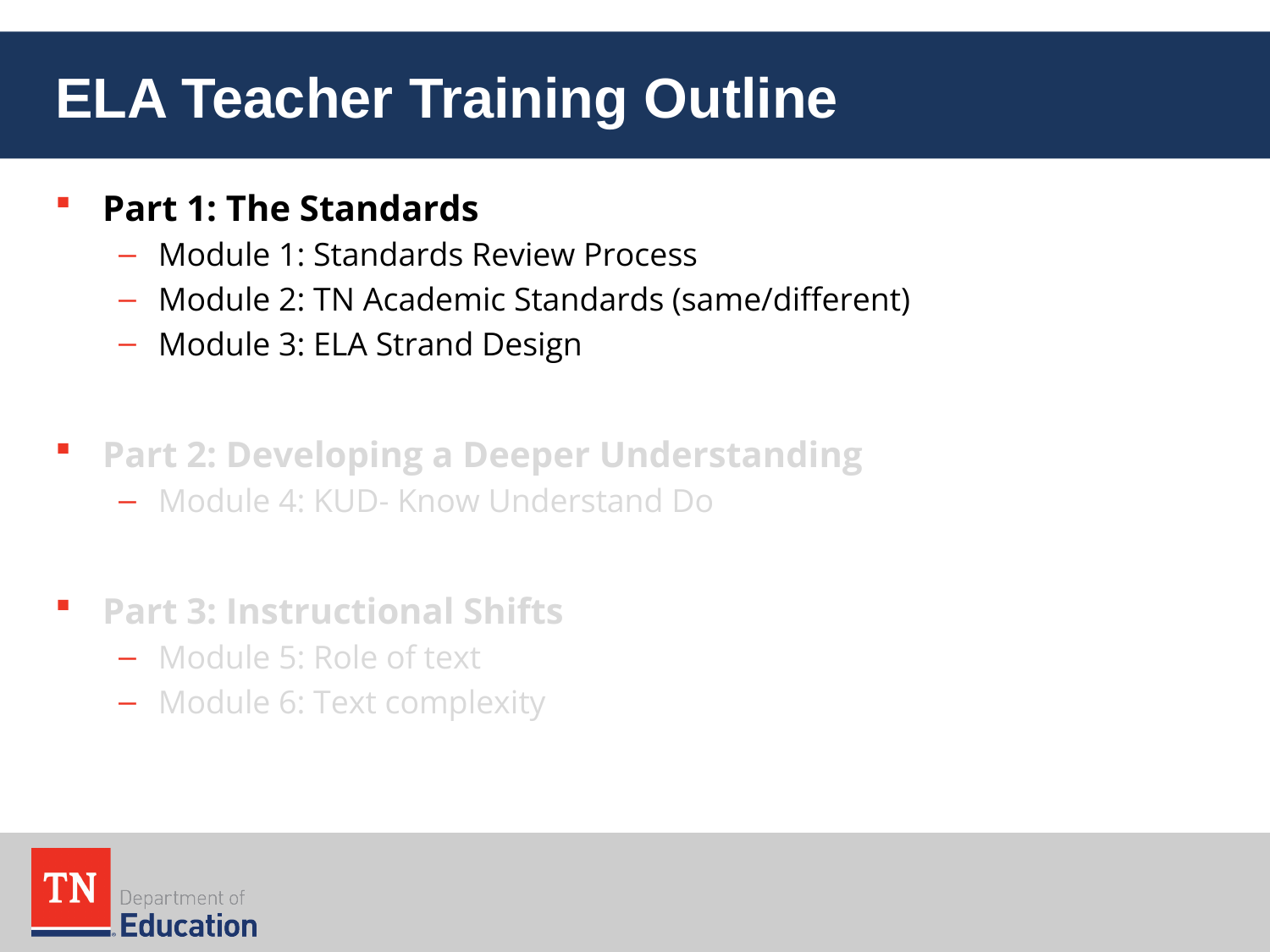

# ELA Teacher Training Outline
Part 1: The Standards
Module 1: Standards Review Process
Module 2: TN Academic Standards (same/different)
Module 3: ELA Strand Design

Part 2: Developing a Deeper Understanding
Module 4: KUD- Know Understand Do

Part 3: Instructional Shifts
Module 5: Role of text
Module 6: Text complexity